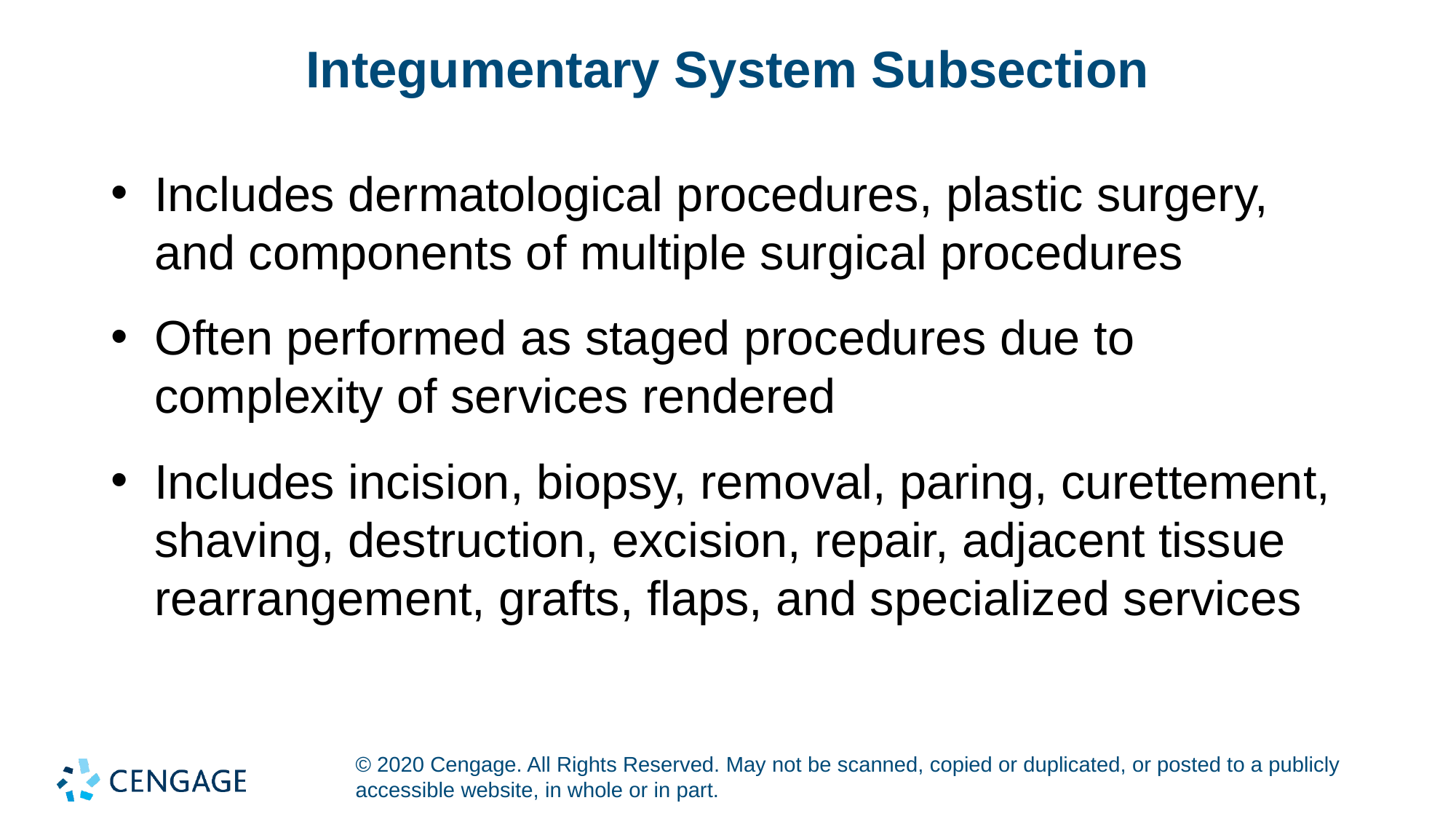

# Integumentary System Subsection
Includes dermatological procedures, plastic surgery, and components of multiple surgical procedures
Often performed as staged procedures due to complexity of services rendered
Includes incision, biopsy, removal, paring, curettement, shaving, destruction, excision, repair, adjacent tissue rearrangement, grafts, flaps, and specialized services